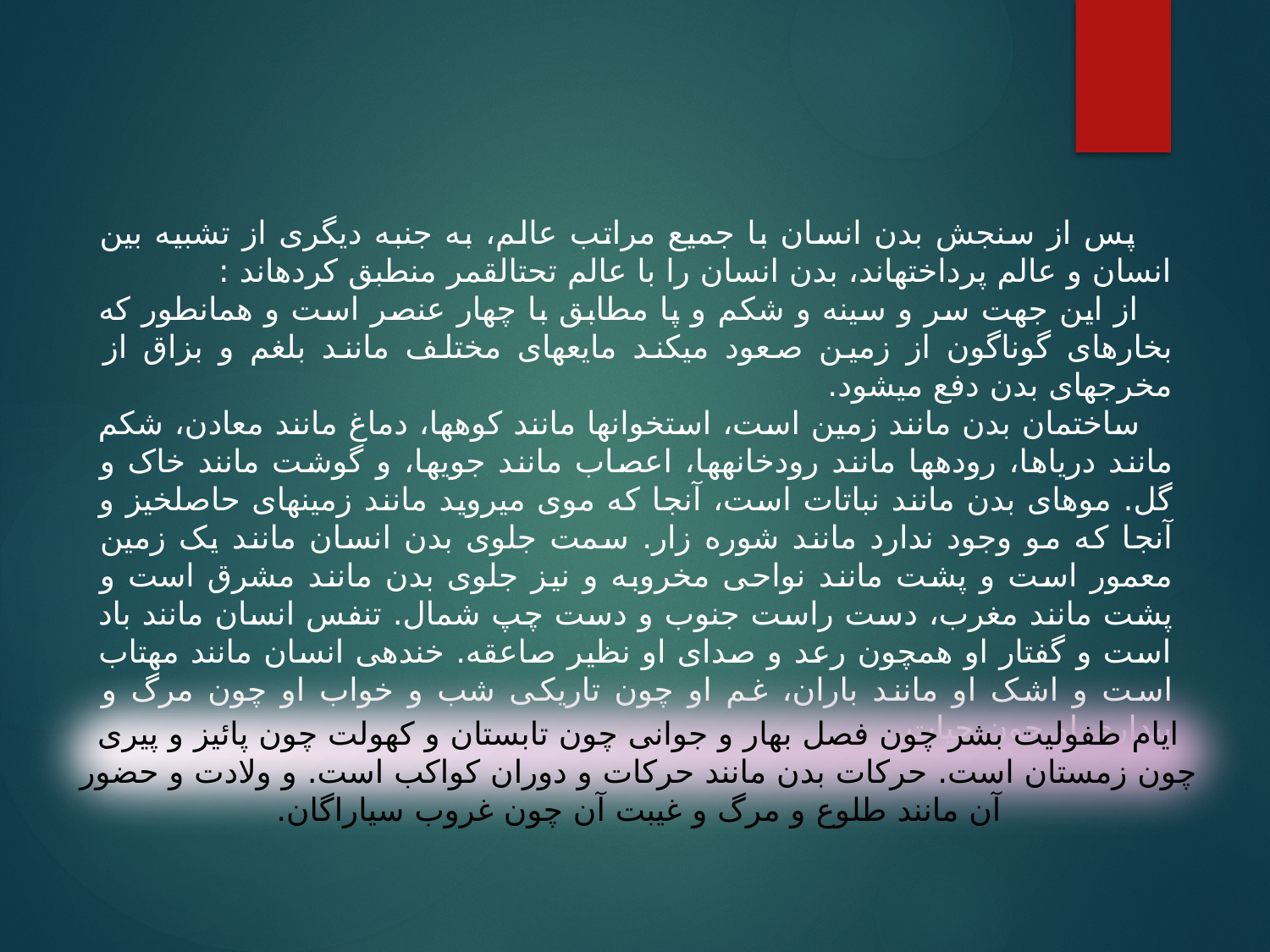

پس از سنجش بدن انسان با جمیع مراتب عالم، به جنبه دیگری از تشبیه بین انسان و عالم پرداخته‏اند، بدن انسان را با عالم تحت‏القمر منطبق کرده‏اند :
   از این جهت سر و سینه و شکم و پا مطابق با چهار عنصر است و همان‏طور که بخارهای گوناگون از زمین صعود می‏کند مایع‏های مختلف مانند بلغم و بزاق از مخرج‏های بدن دفع می‏شود.
   ساختمان بدن مانند زمین است، استخوان‏ها مانند کوه‏ها، دماغ مانند معادن، شکم مانند دریاها، روده‏ها مانند رودخانه‏ها، اعصاب مانند جوی‏ها، و گوشت مانند خاک و گل. موهای بدن مانند نباتات است، آنجا که موی می‏روید مانند زمین‏های حاصلخیز و آنجا که مو وجود ندارد مانند شوره زار. سمت جلوی بدن انسان مانند یک زمین معمور است و پشت مانند نواحی مخروبه و نیز جلوی بدن مانند مشرق است و پشت مانند مغرب، دست راست جنوب و دست چپ شمال. تنفس انسان مانند باد است و گفتار او همچون رعد و صدای او نظیر صاعقه. خنده‏ی انسان مانند مهتاب است و اشک او مانند باران، غم او چون تاریکی شب و خواب او چون مرگ و بیداری او چون حیات.

ایام طفولیت بشر چون فصل بهار و جوانی چون تابستان و کهولت چون پائیز و پیری چون زمستان است. حرکات بدن مانند حرکات و دوران کواکب است. و ولادت و حضور آن مانند طلوع و مرگ و غیبت آن چون غروب سیاراگان.